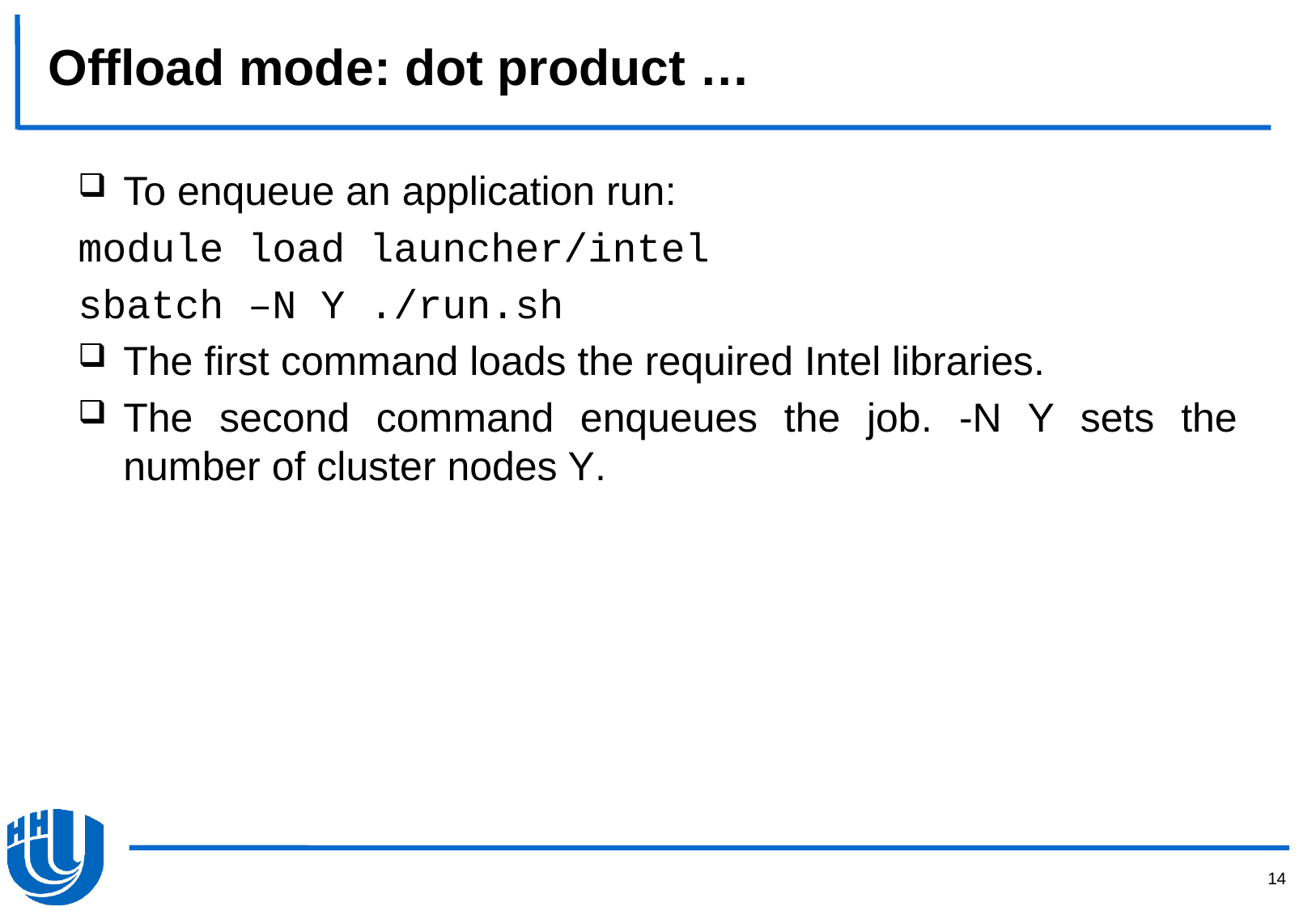

# Offload mode: dot product …
To enqueue an application run:
module load launcher/intel
sbatch –N Y ./run.sh
The first command loads the required Intel libraries.
The second command enqueues the job. -N Y sets the number of cluster nodes Y.
14